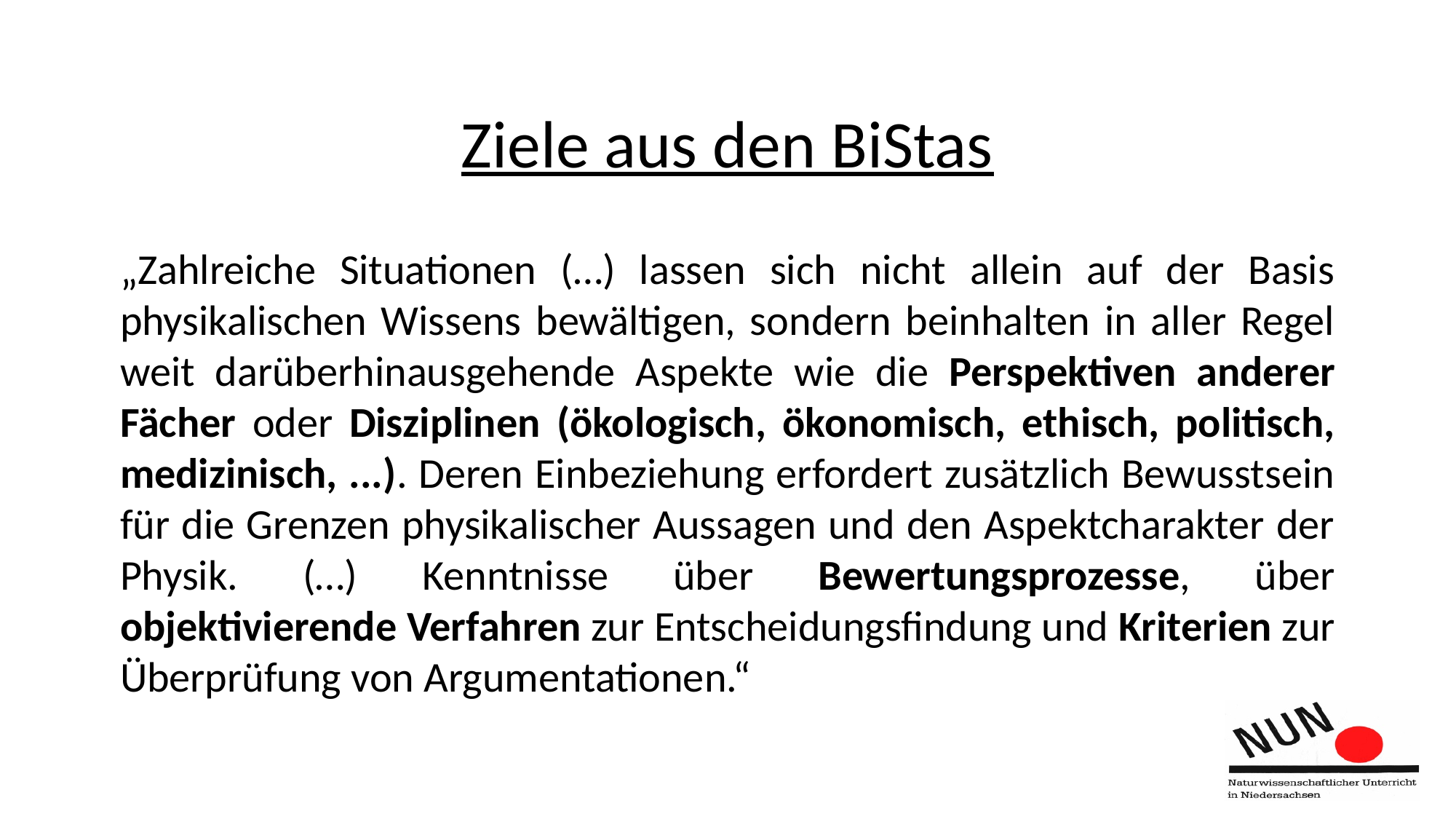

# Ziele aus den BiStas
„Zahlreiche Situationen (…) lassen sich nicht allein auf der Basis physikalischen Wissens bewältigen, sondern beinhalten in aller Regel weit darüberhinausgehende Aspekte wie die Perspektiven anderer Fächer oder Disziplinen (ökologisch, ökonomisch, ethisch, politisch, medizinisch, ...). Deren Einbeziehung erfordert zusätzlich Bewusstsein für die Grenzen physikalischer Aussagen und den Aspektcharakter der Physik. (…) Kenntnisse über Bewertungsprozesse, über objektivierende Verfahren zur Entscheidungsfindung und Kriterien zur Überprüfung von Argumentationen.“